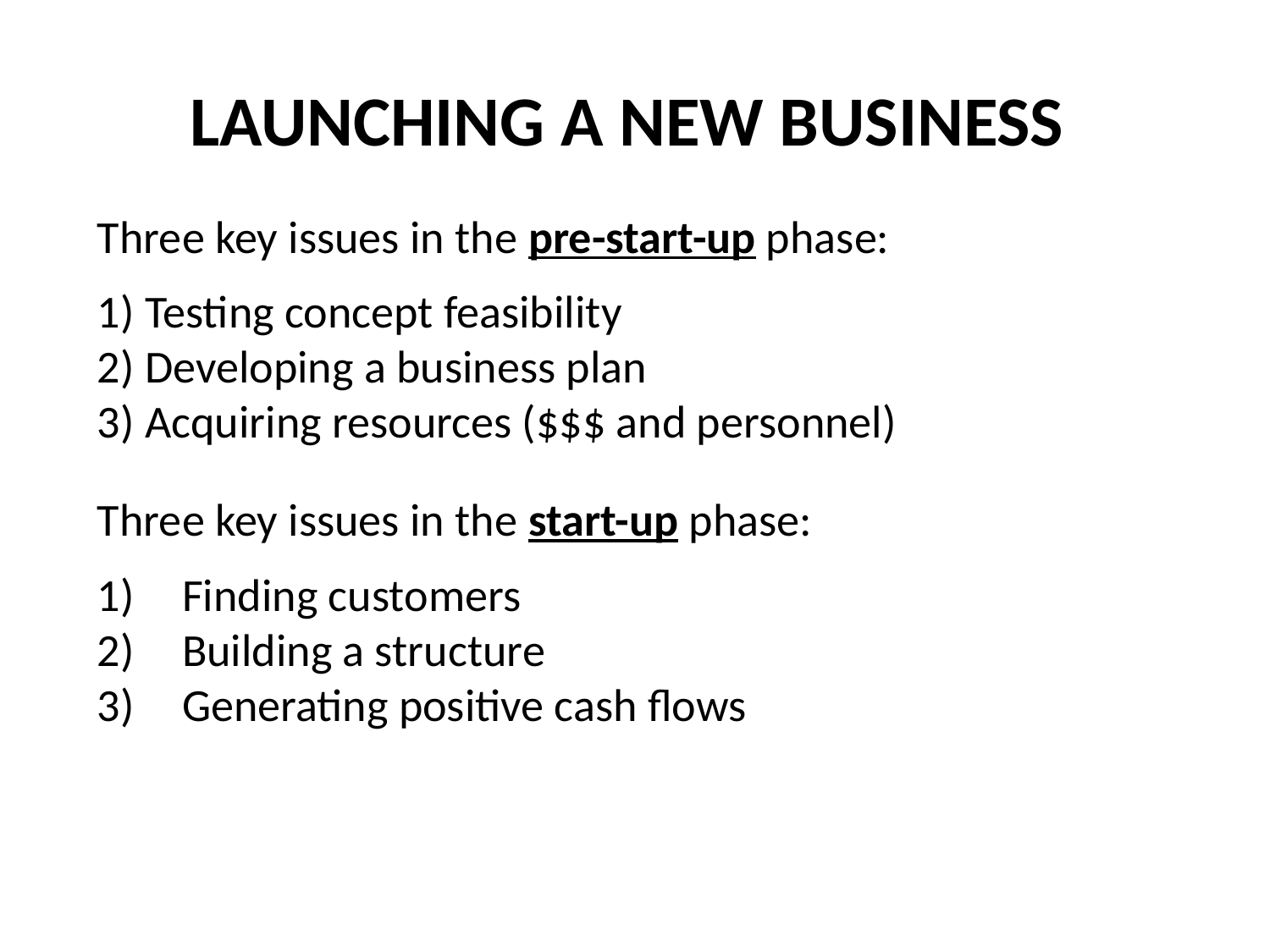

# LAUNCHING A NEW BUSINESS
Three key issues in the pre-start-up phase:

1) Testing concept feasibility
2) Developing a business plan
3) Acquiring resources ($$$ and personnel)

Three key issues in the start-up phase:

Finding customers
Building a structure
Generating positive cash flows